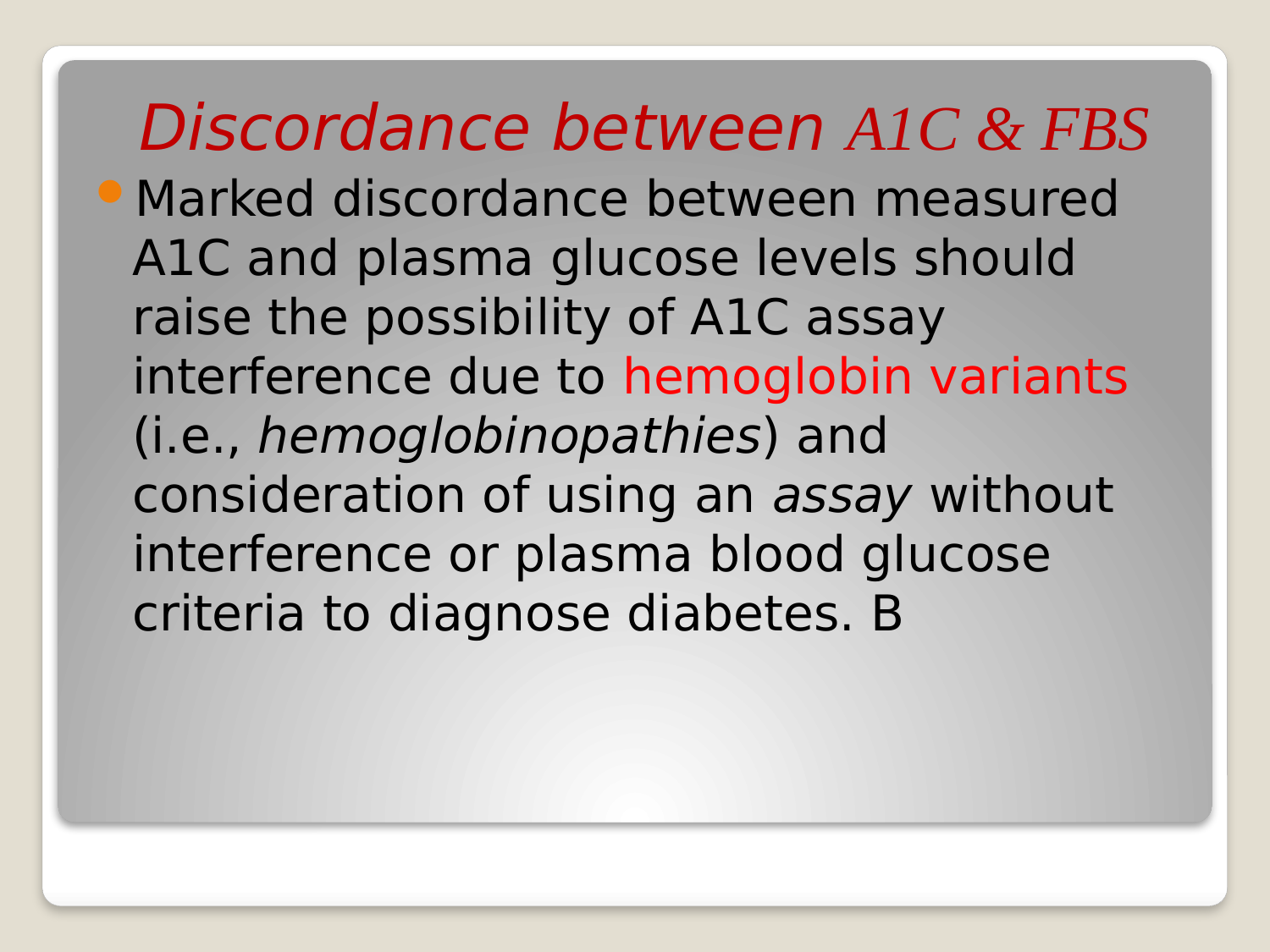

Discordance between A1C & FBS
Marked discordance between measured A1C and plasma glucose levels should raise the possibility of A1C assay interference due to hemoglobin variants (i.e., hemoglobinopathies) and consideration of using an assay without interference or plasma blood glucose criteria to diagnose diabetes. B